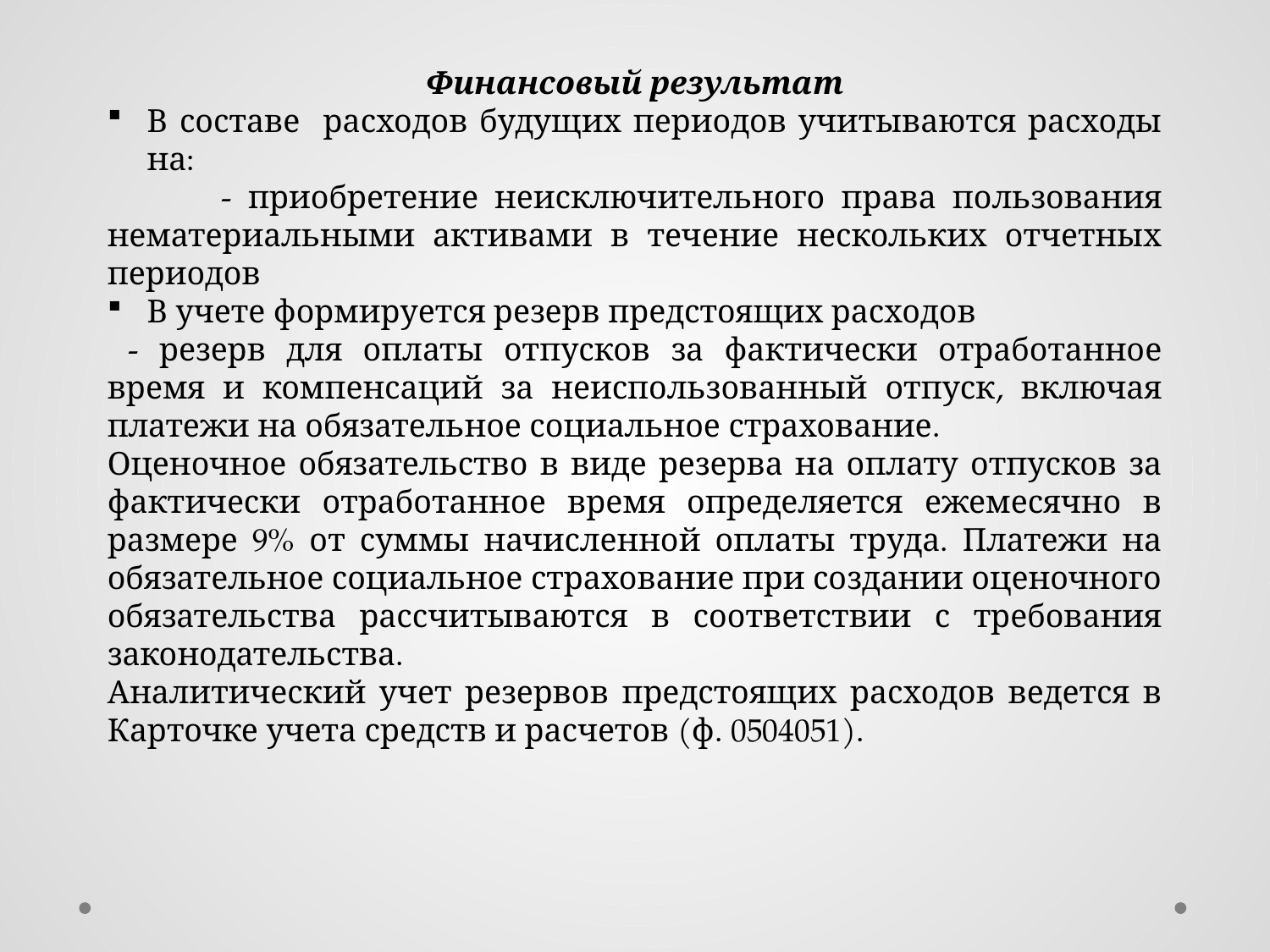

Финансовый результат
В составе  расходов будущих периодов учитываются расходы на:
       - приобретение неисключительного права пользования нематериальными активами в течение нескольких отчетных периодов
В учете формируется резерв предстоящих расходов
 - резерв для оплаты отпусков за фактически отработанное время и компенсаций за неиспользованный отпуск, включая платежи на обязательное социальное страхование.
Оценочное обязательство в виде резерва на оплату отпусков за фактически отработанное время определяется ежемесячно в размере 9% от суммы начисленной оплаты труда. Платежи на обязательное социальное страхование при создании оценочного обязательства рассчитываются в соответствии с требования законодательства.
Аналитический учет резервов предстоящих расходов ведется в Карточке учета средств и расчетов (ф. 0504051).